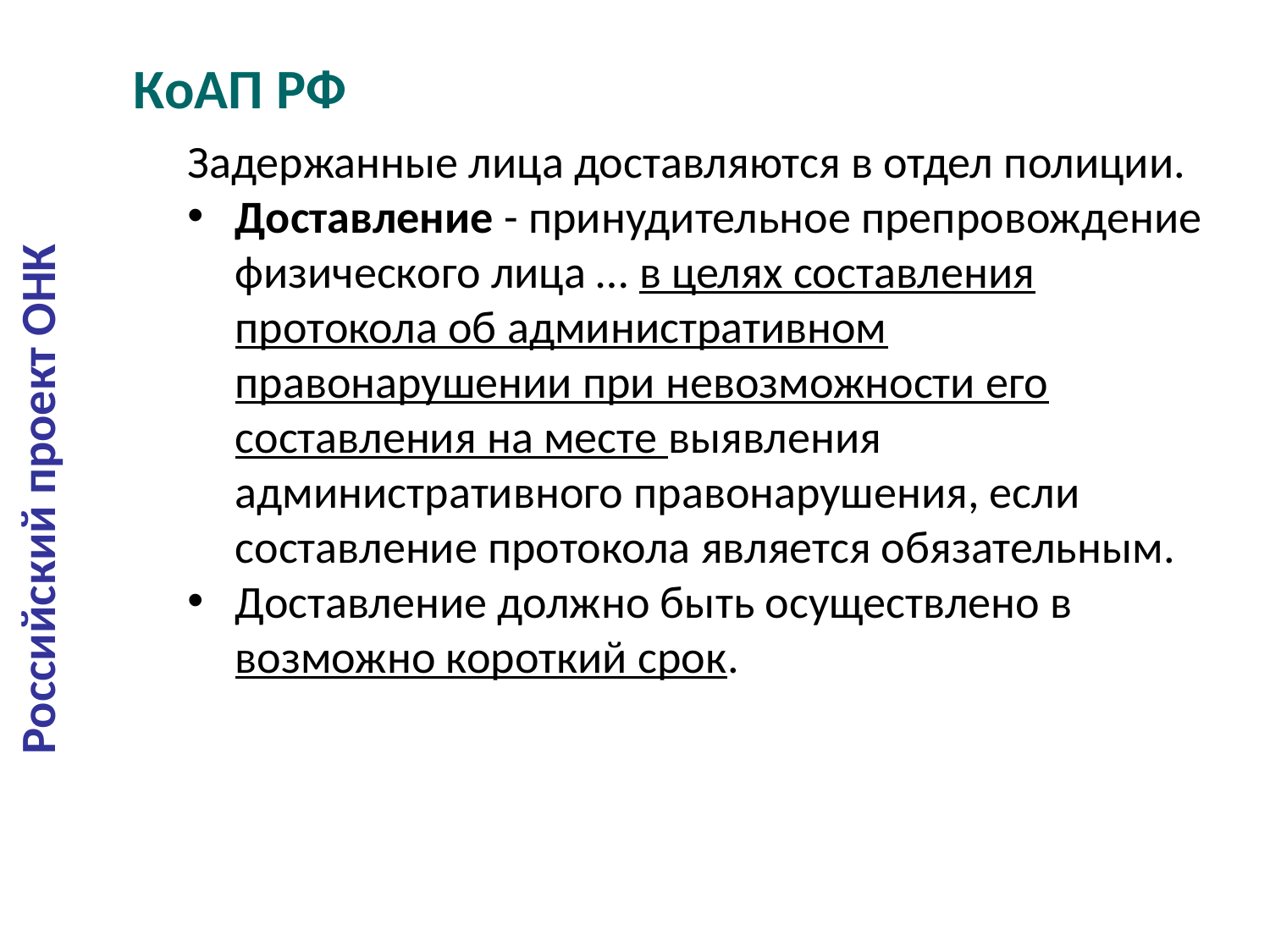

# КоАП РФ
Задержанные лица доставляются в отдел полиции.
Доставление - принудительное препровождение физического лица … в целях составления протокола об административном правонарушении при невозможности его составления на месте выявления административного правонарушения, если составление протокола является обязательным.
Доставление должно быть осуществлено в возможно короткий срок.

Российский проект ОНК